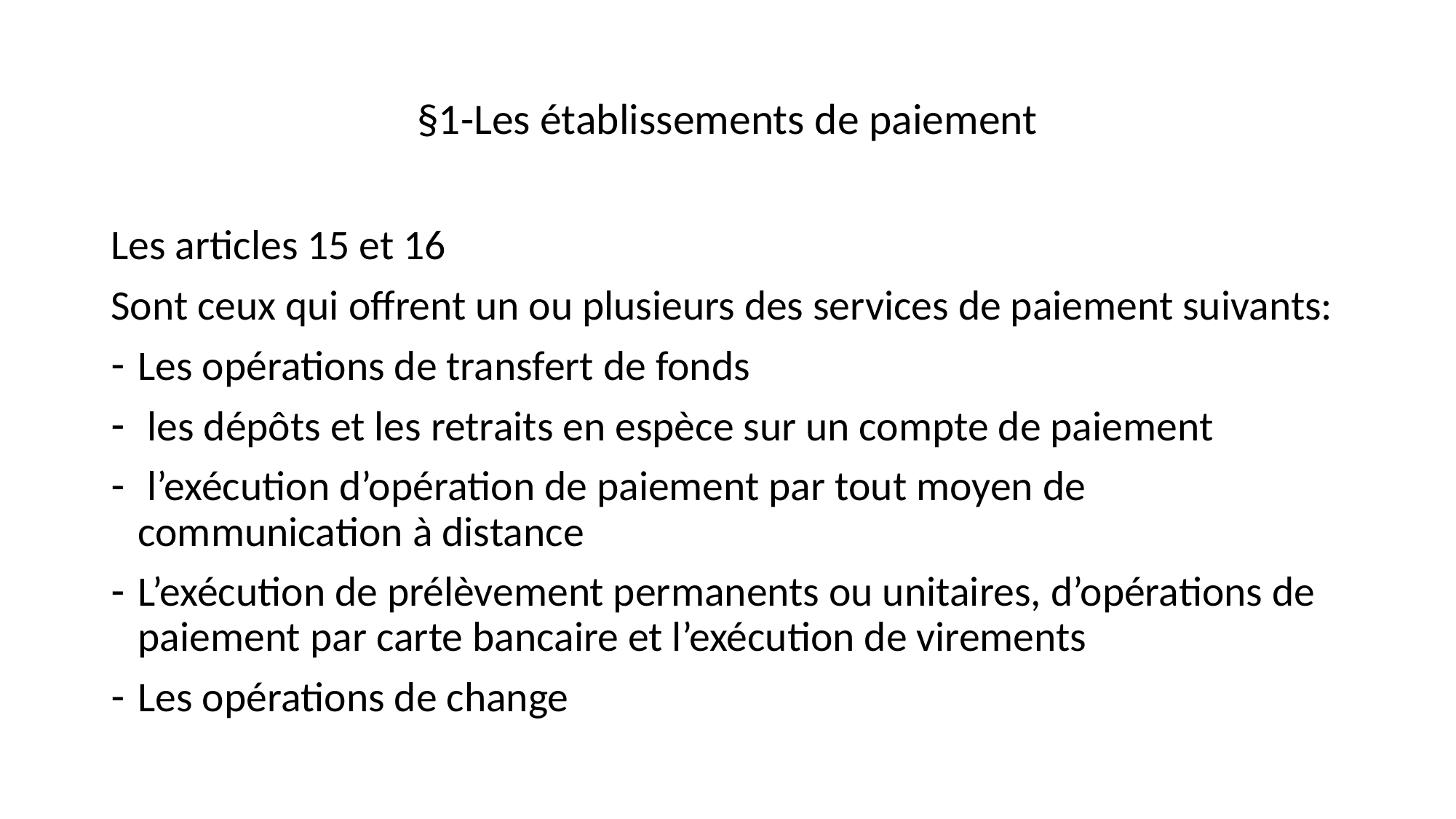

# §1-Les établissements de paiement
Les articles 15 et 16
Sont ceux qui offrent un ou plusieurs des services de paiement suivants:
Les opérations de transfert de fonds
 les dépôts et les retraits en espèce sur un compte de paiement
 l’exécution d’opération de paiement par tout moyen de communication à distance
L’exécution de prélèvement permanents ou unitaires, d’opérations de paiement par carte bancaire et l’exécution de virements
Les opérations de change